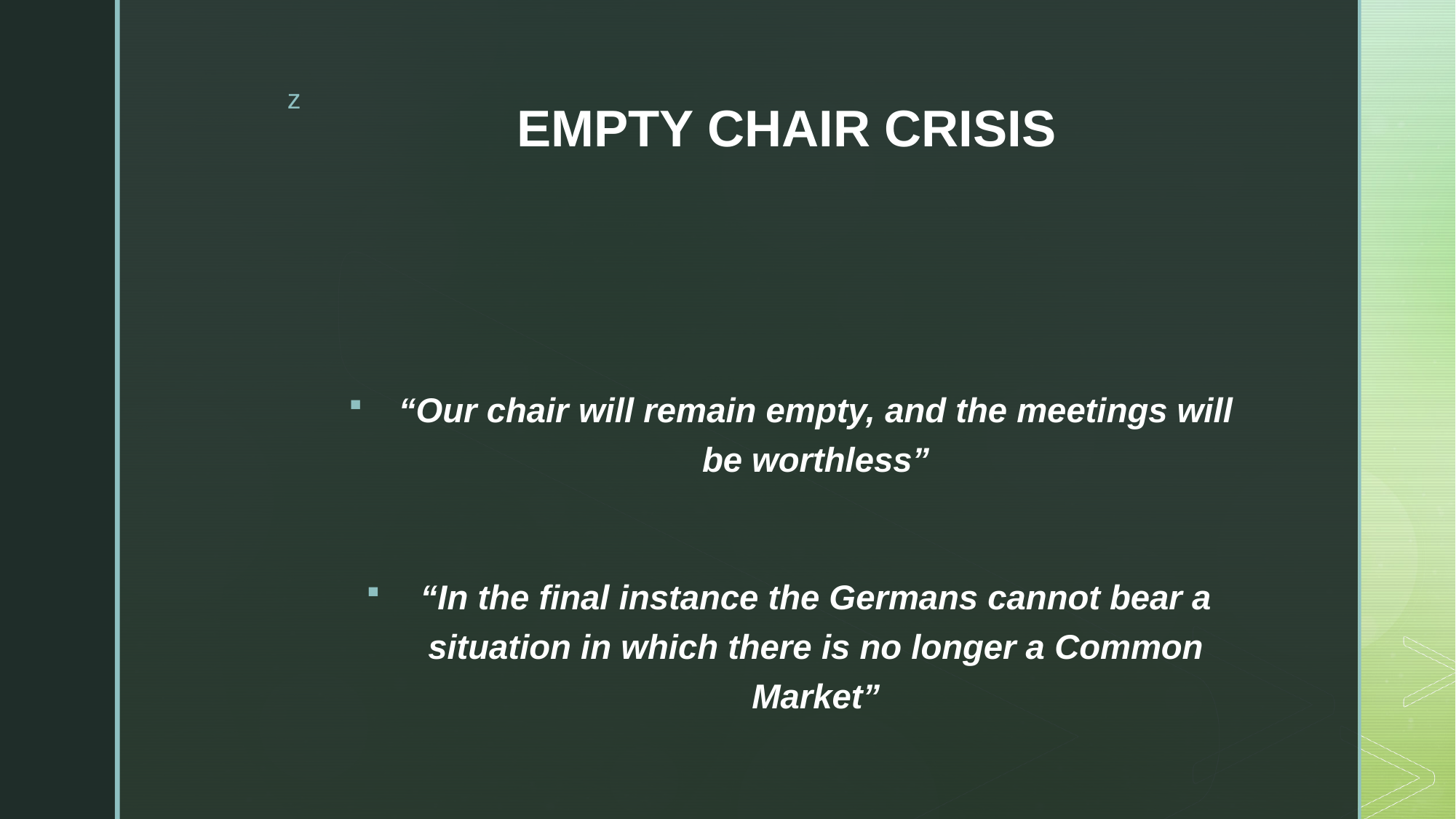

# EMPTY CHAIR CRISIS

“Our chair will remain empty, and the meetings will be worthless”

“In the final instance the Germans cannot bear a situation in which there is no longer a Common Market”